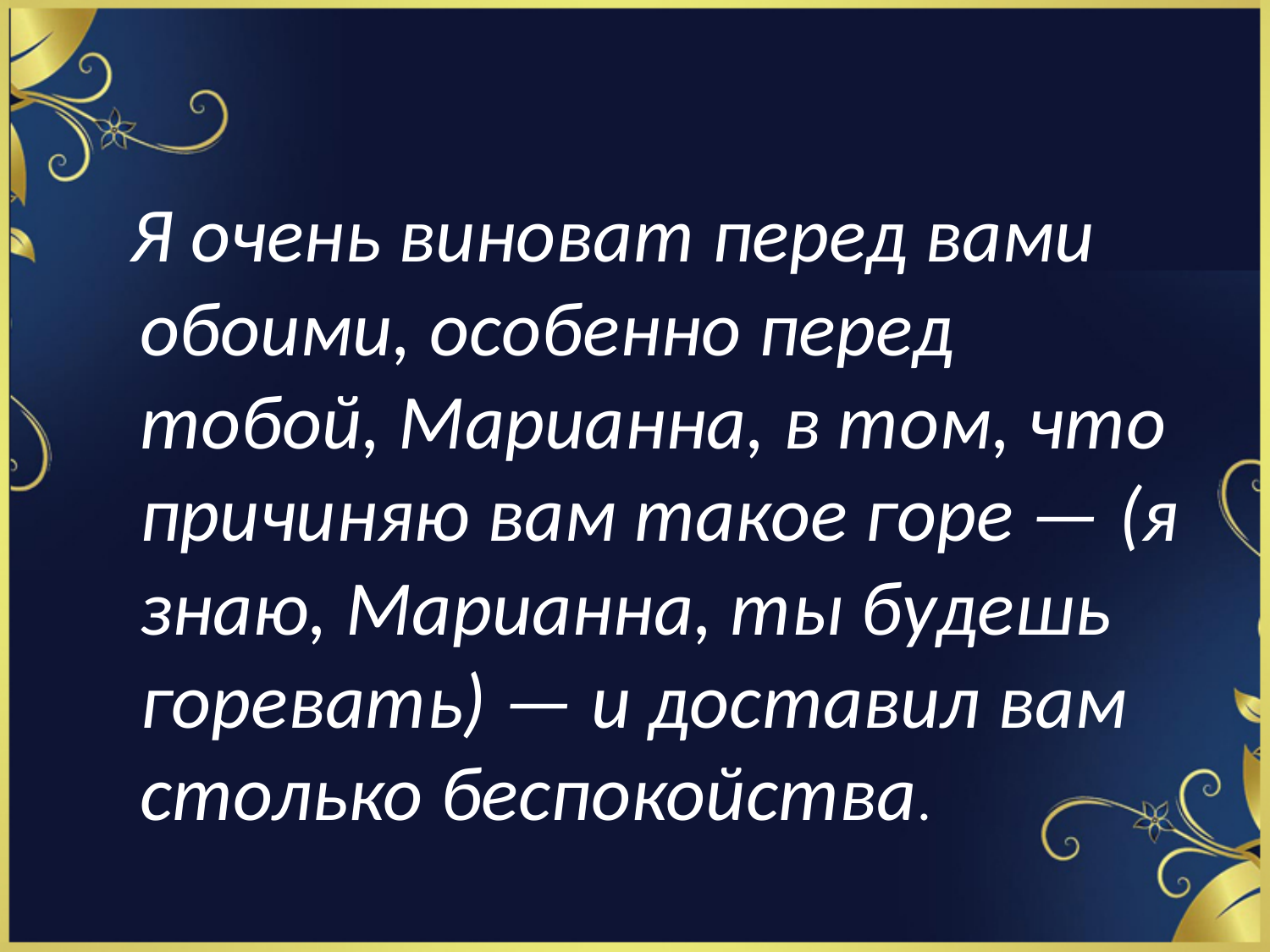

Я очень виноват перед вами обоими, особенно перед тобой, Марианна, в том, что причиняю вам такое горе — (я знаю, Марианна, ты будешь горевать) — и доставил вам столько беспокойства.